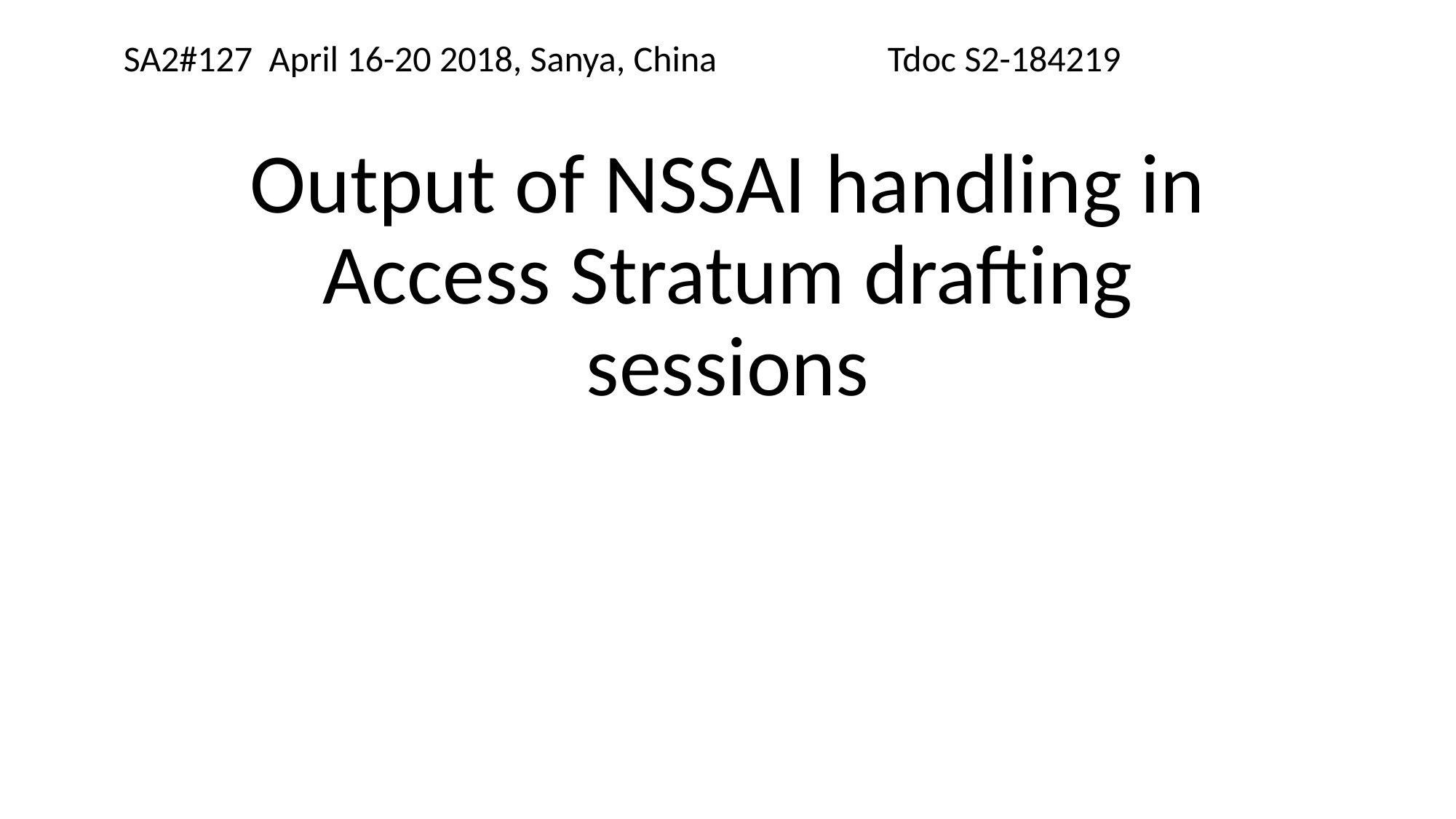

SA2#127  April 16-20 2018, Sanya, China 		Tdoc S2-184219
# Output of NSSAI handling in Access Stratum drafting sessions